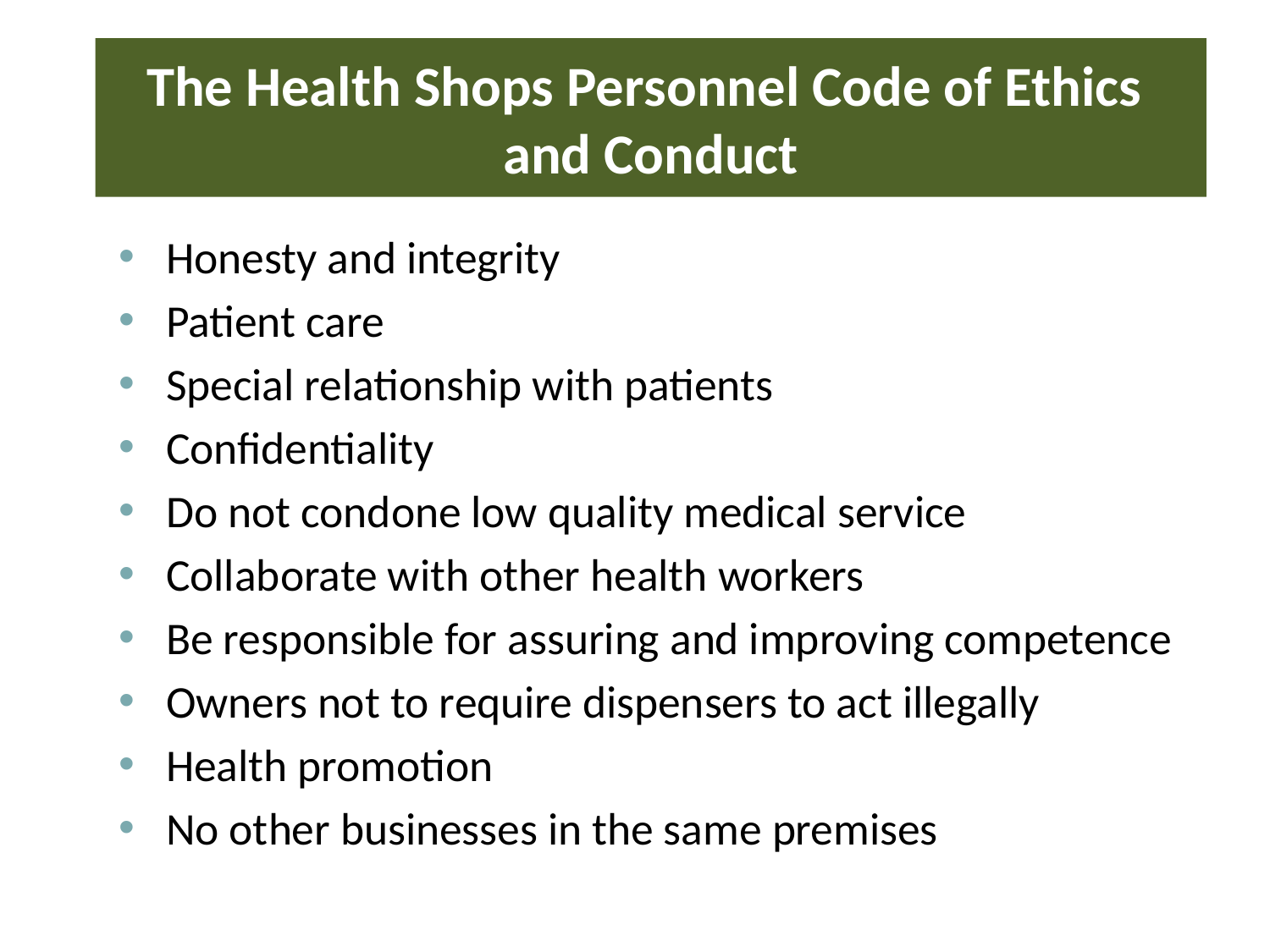

# The Health Shops Personnel Code of Ethics and Conduct
Honesty and integrity
Patient care
Special relationship with patients
Confidentiality
Do not condone low quality medical service
Collaborate with other health workers
Be responsible for assuring and improving competence
Owners not to require dispensers to act illegally
Health promotion
No other businesses in the same premises